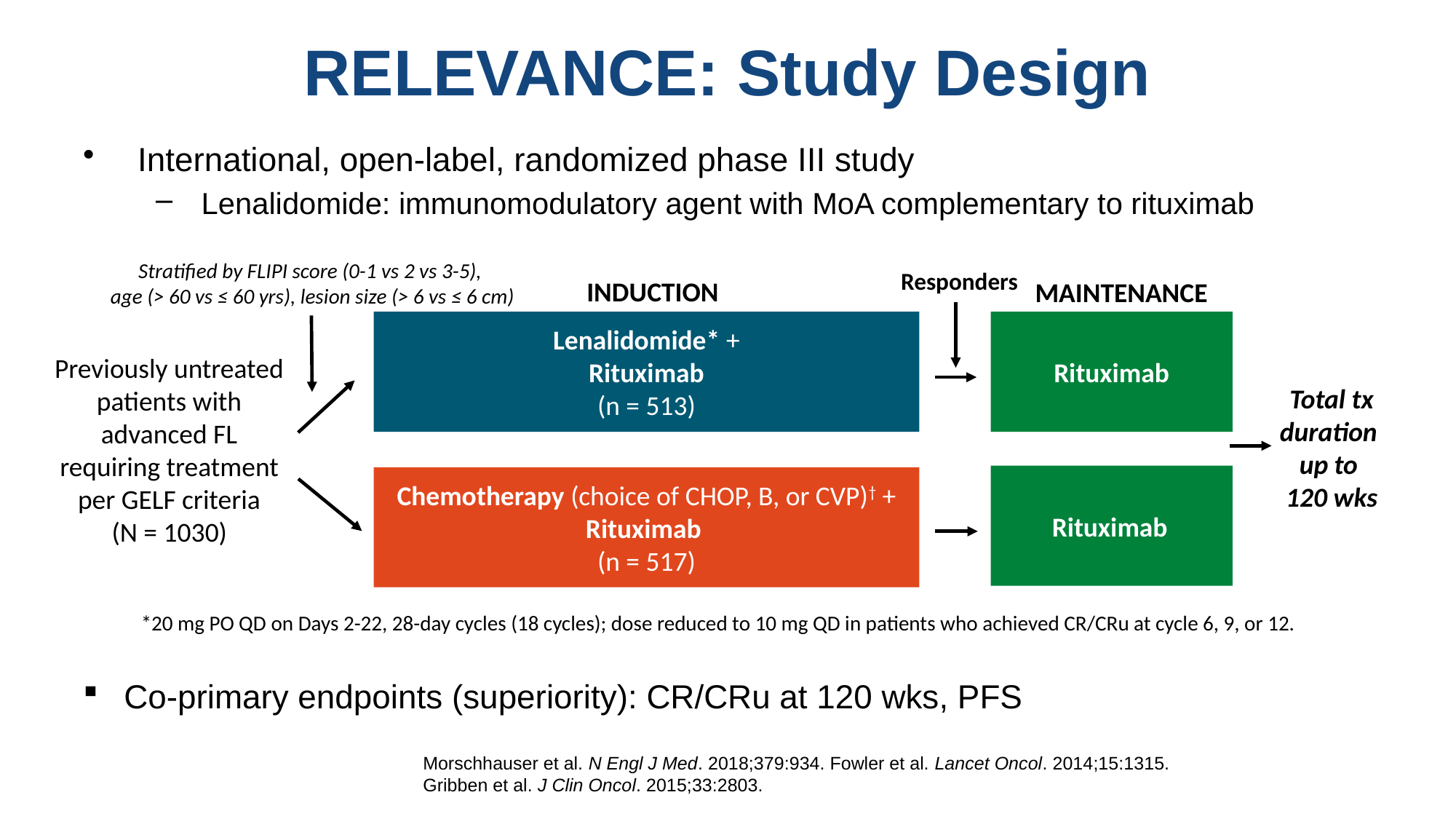

# RELEVANCE: Study Design
International, open-label, randomized phase III study
Lenalidomide: immunomodulatory agent with MoA complementary to rituximab
Stratified by FLIPI score (0-1 vs 2 vs 3-5),
age (> 60 vs ≤ 60 yrs), lesion size (> 6 vs ≤ 6 cm)
Responders
INDUCTION
MAINTENANCE

Lenalidomide* +
Rituximab
(n = 513)
Rituximab

Previously untreated patients with advanced FL requiring treatment per GELF criteria
(N = 1030)
Total tx duration
up to
120 wks

Rituximab
Chemotherapy (choice of CHOP, B, or CVP)† +
Rituximab
(n = 517)

*20 mg PO QD on Days 2-22, 28-day cycles (18 cycles); dose reduced to 10 mg QD in patients who achieved CR/CRu at cycle 6, 9, or 12.
Co-primary endpoints (superiority): CR/CRu at 120 wks, PFS
Morschhauser et al. N Engl J Med. 2018;379:934. Fowler et al. Lancet Oncol. 2014;15:1315.
Gribben et al. J Clin Oncol. 2015;33:2803.